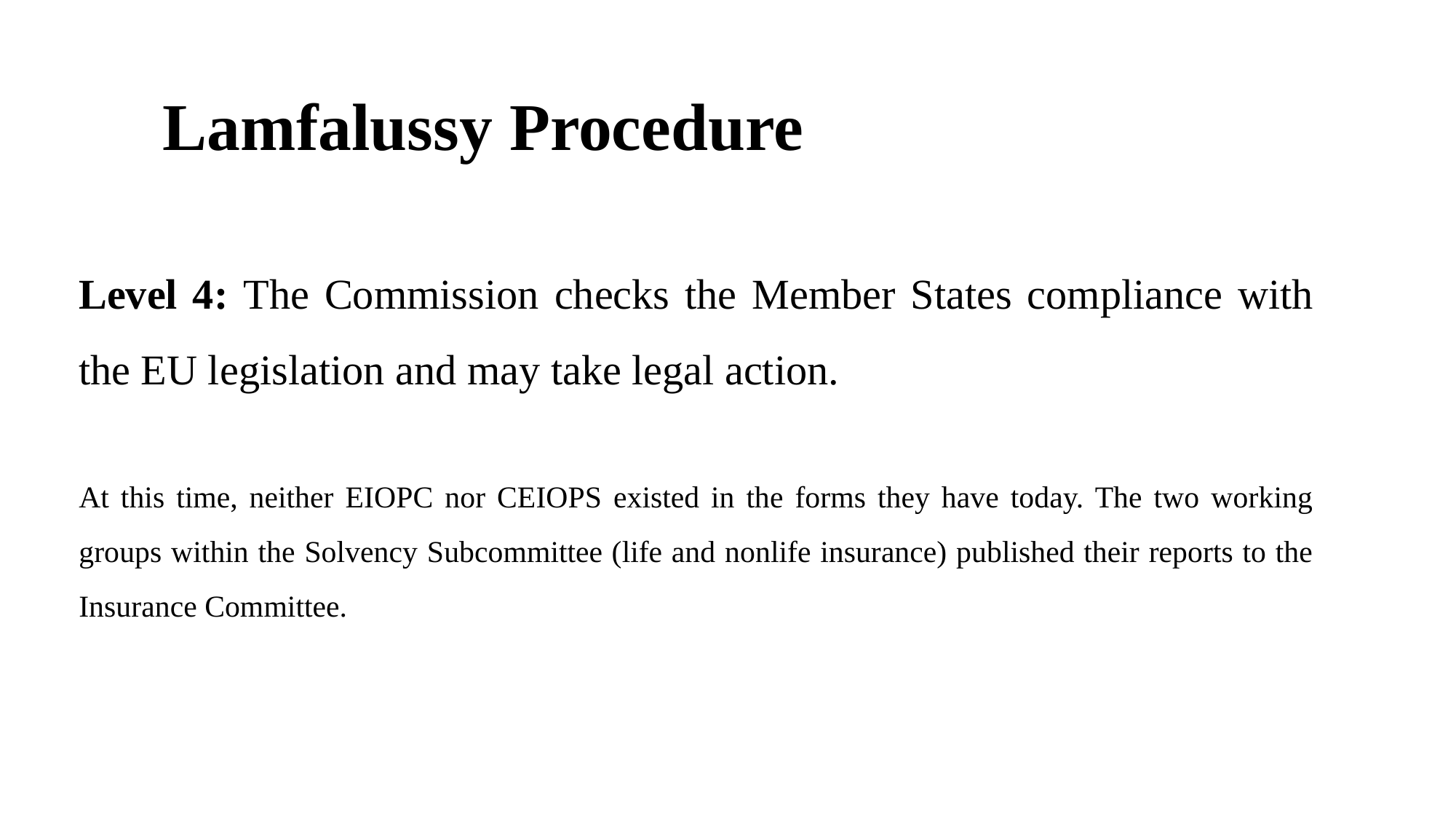

# Lamfalussy Procedure
Level 4: The Commission checks the Member States compliance with the EU legislation and may take legal action.

At this time, neither EIOPC nor CEIOPS existed in the forms they have today. The two working groups within the Solvency Subcommittee (life and nonlife insurance) published their reports to the Insurance Committee.